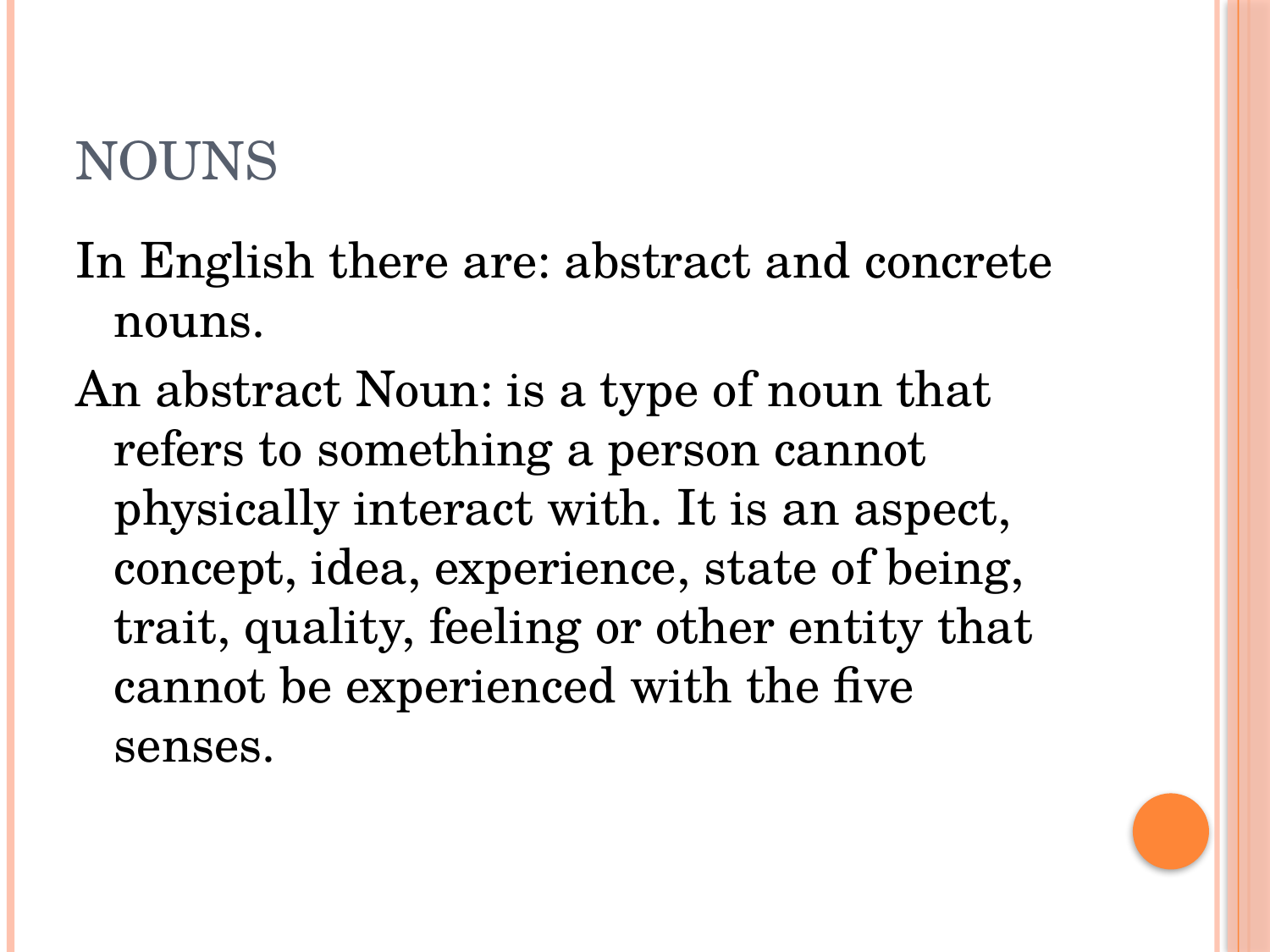

# Nouns
In English there are: abstract and concrete nouns.
An abstract Noun: is a type of noun that refers to something a person cannot physically interact with. It is an aspect, concept, idea, experience, state of being, trait, quality, feeling or other entity that cannot be experienced with the five senses.